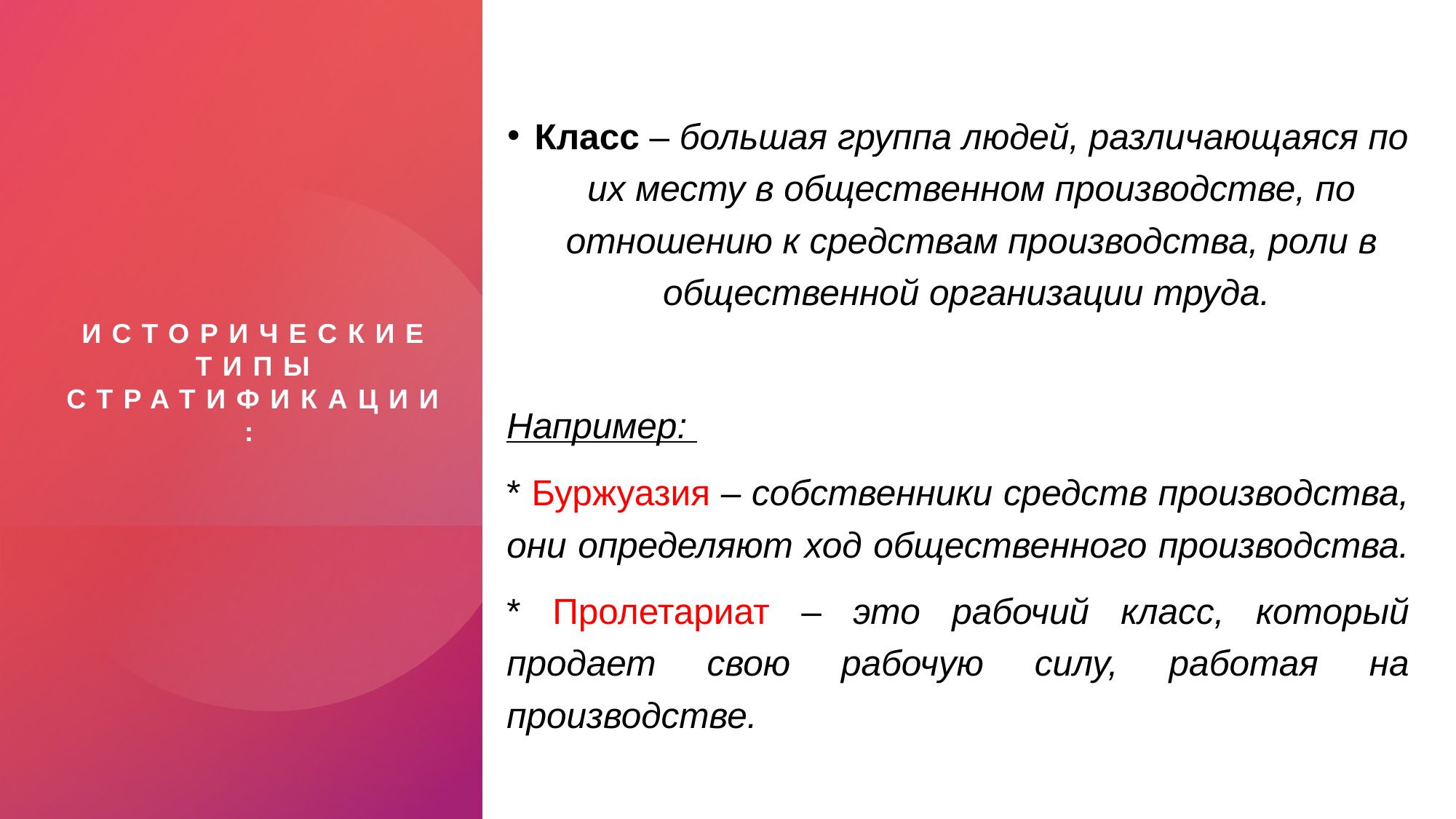

Класс – большая группа людей, различающаяся по их месту в общественном производстве, по отношению к средствам производства, роли в общественной организации труда.

Например:
* Буржуазия – собственники средств производства, они определяют ход общественного производства.
* Пролетариат – это рабочий класс, который продает свою рабочую силу, работая на производстве.

# Исторические типы стратификации: